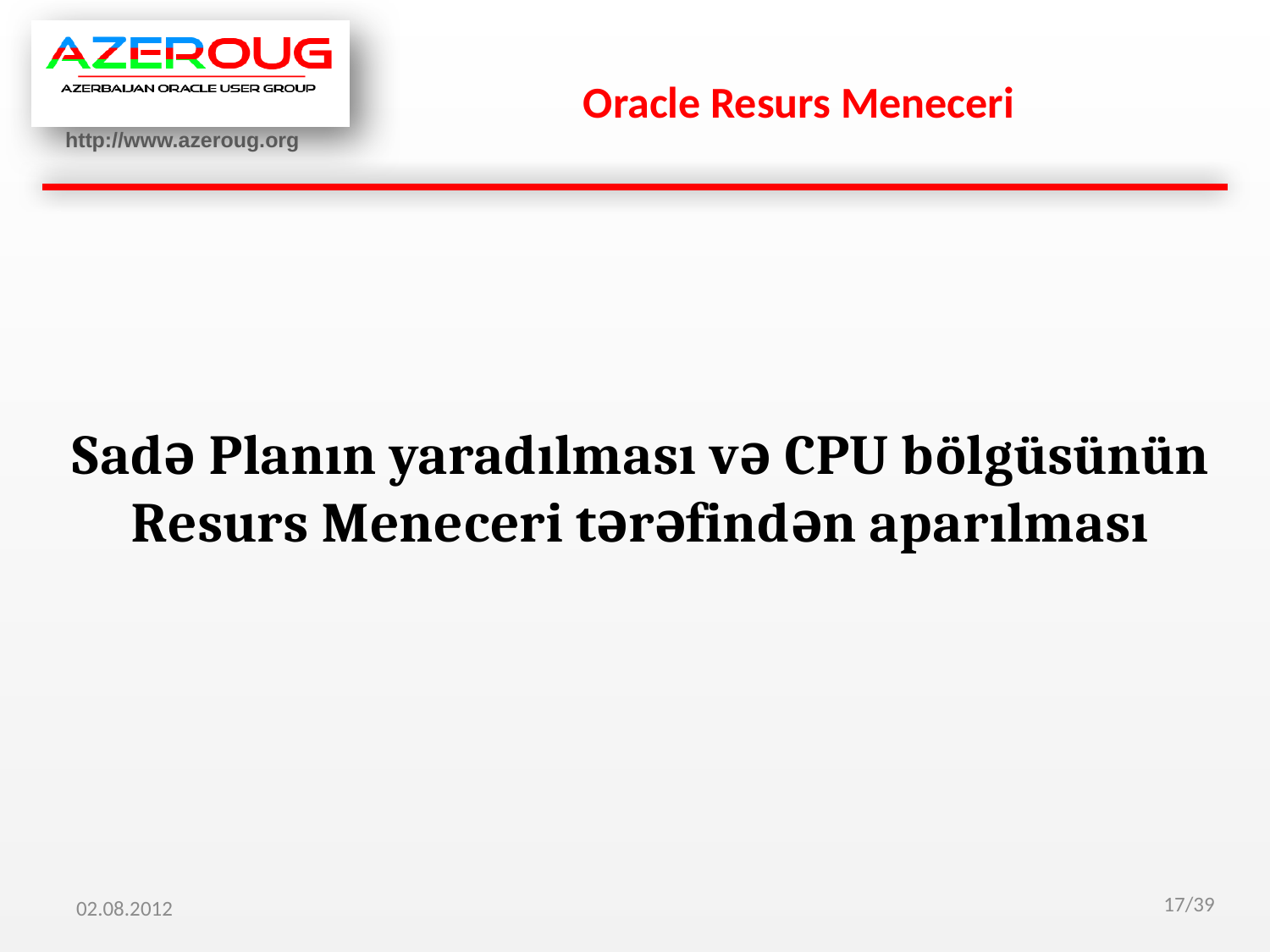

# Oracle Resurs Meneceri

Sadə Planın yaradılması və CPU bölgüsünün Resurs Meneceri tərəfindən aparılması
02.08.2012